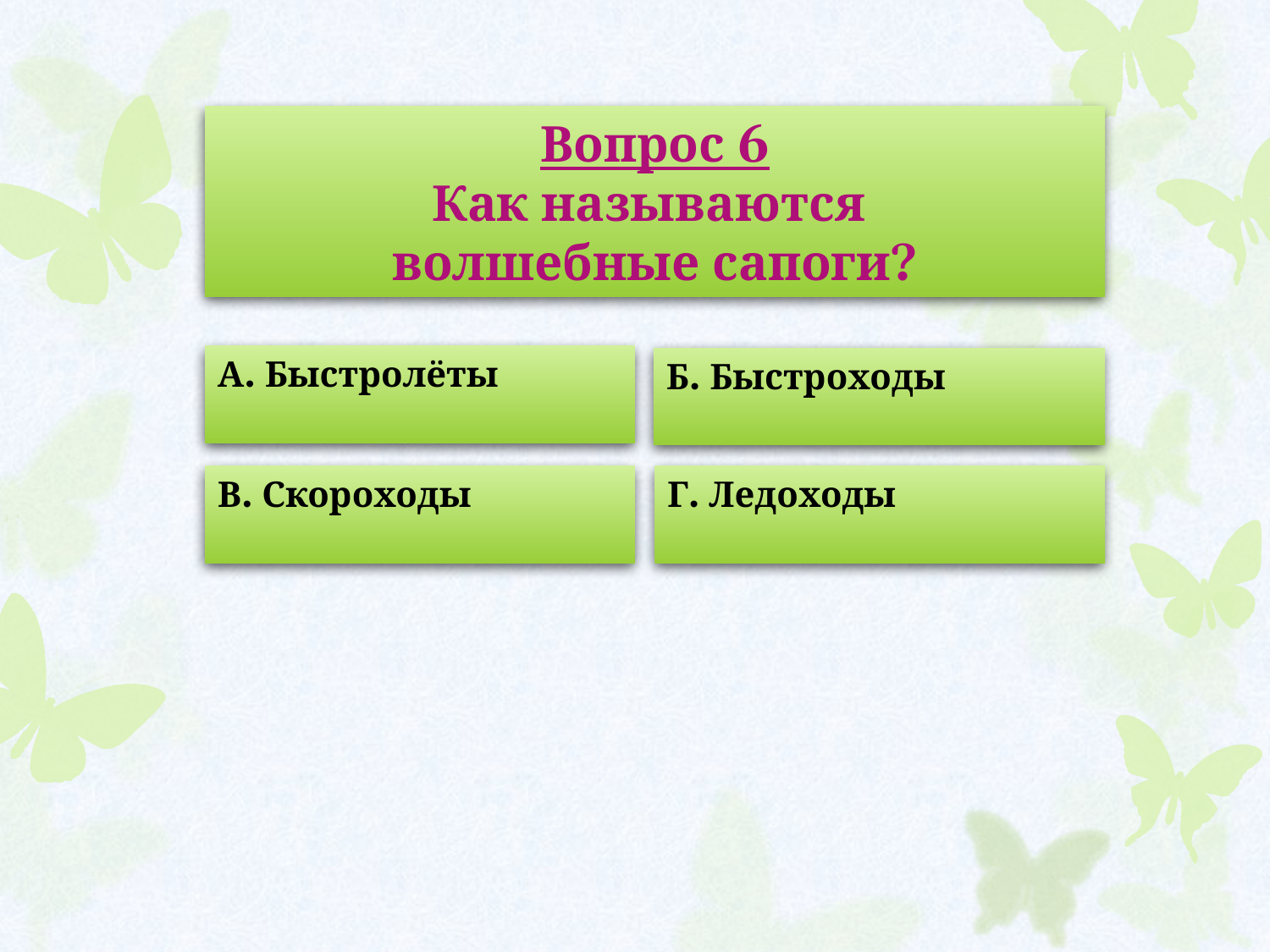

Вопрос 6
Как называются
волшебные сапоги?
А. Быстролёты

Б. Быстроходы

В. Скороходы

Г. Ледоходы